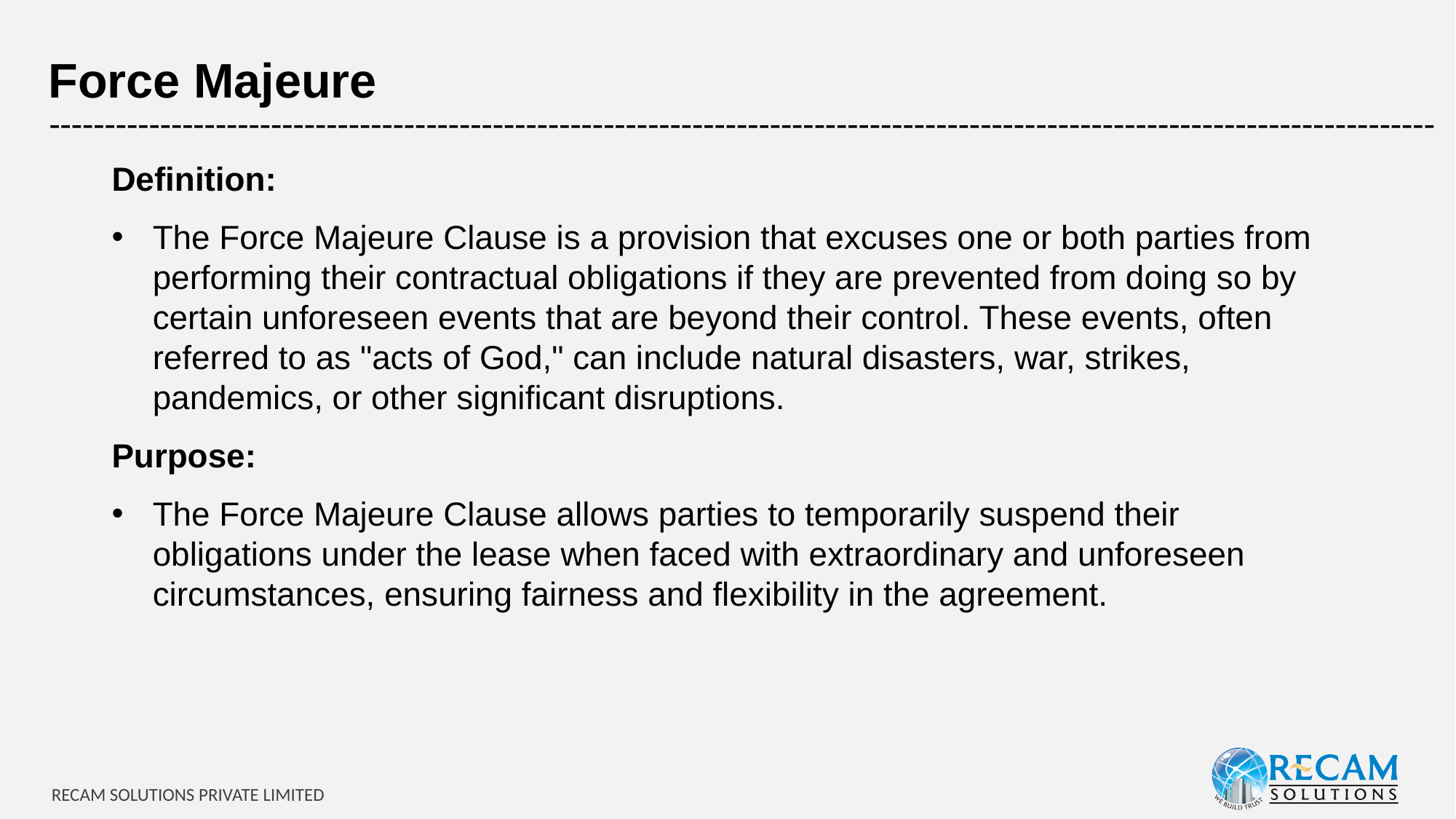

Force Majeure
-----------------------------------------------------------------------------------------------------------------------------
Definition:
The Force Majeure Clause is a provision that excuses one or both parties from performing their contractual obligations if they are prevented from doing so by certain unforeseen events that are beyond their control. These events, often referred to as "acts of God," can include natural disasters, war, strikes, pandemics, or other significant disruptions.
Purpose:
The Force Majeure Clause allows parties to temporarily suspend their obligations under the lease when faced with extraordinary and unforeseen circumstances, ensuring fairness and flexibility in the agreement.
RECAM SOLUTIONS PRIVATE LIMITED